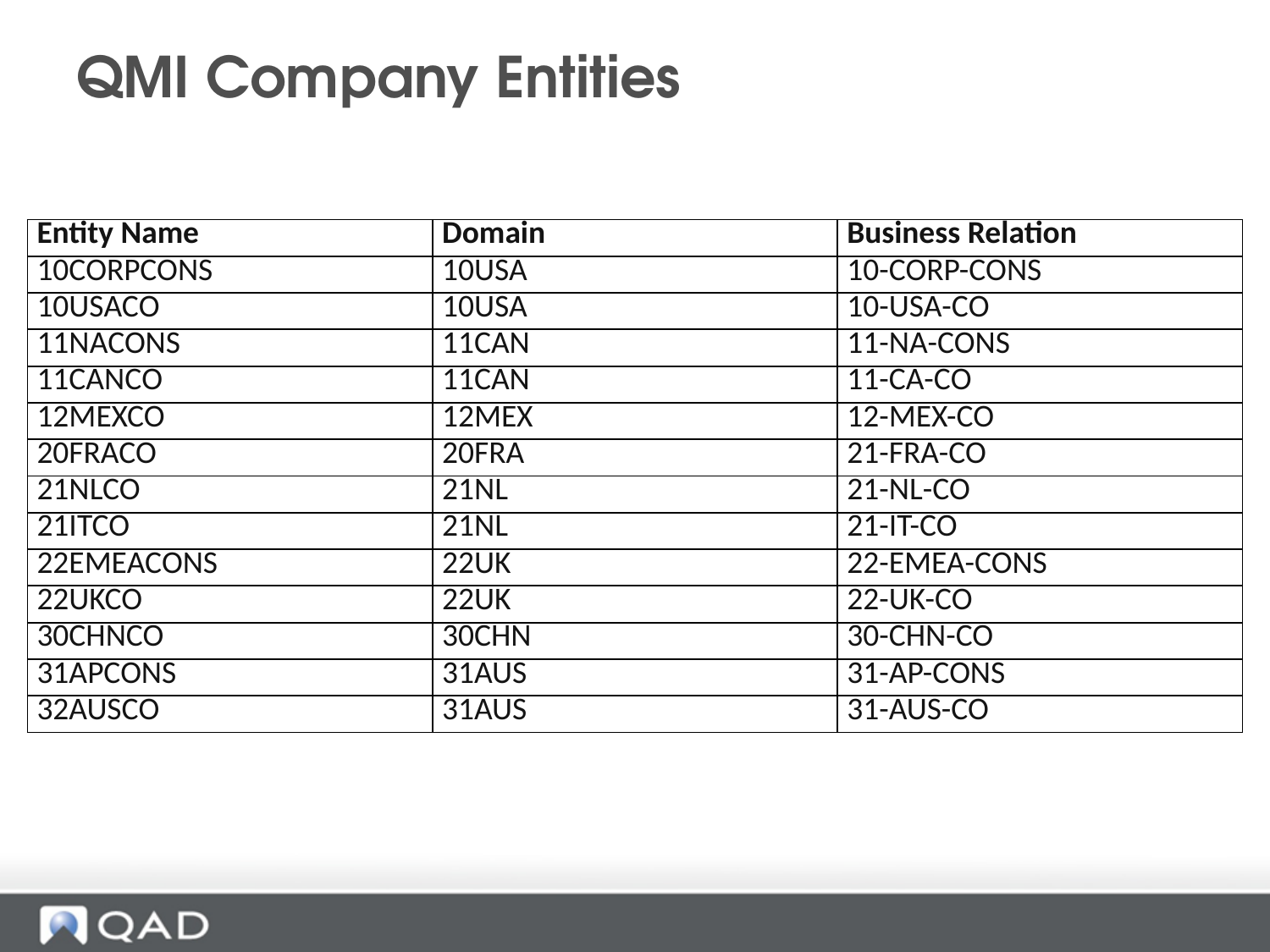

# QMI Company Entities
| Entity Name | Domain | Business Relation |
| --- | --- | --- |
| 10CORPCONS | 10USA | 10-CORP-CONS |
| 10USACO | 10USA | 10-USA-CO |
| 11NACONS | 11CAN | 11-NA-CONS |
| 11CANCO | 11CAN | 11-CA-CO |
| 12MEXCO | 12MEX | 12-MEX-CO |
| 20FRACO | 20FRA | 21-FRA-CO |
| 21NLCO | 21NL | 21-NL-CO |
| 21ITCO | 21NL | 21-IT-CO |
| 22EMEACONS | 22UK | 22-EMEA-CONS |
| 22UKCO | 22UK | 22-UK-CO |
| 30CHNCO | 30CHN | 30-CHN-CO |
| 31APCONS | 31AUS | 31-AP-CONS |
| 32AUSCO | 31AUS | 31-AUS-CO |